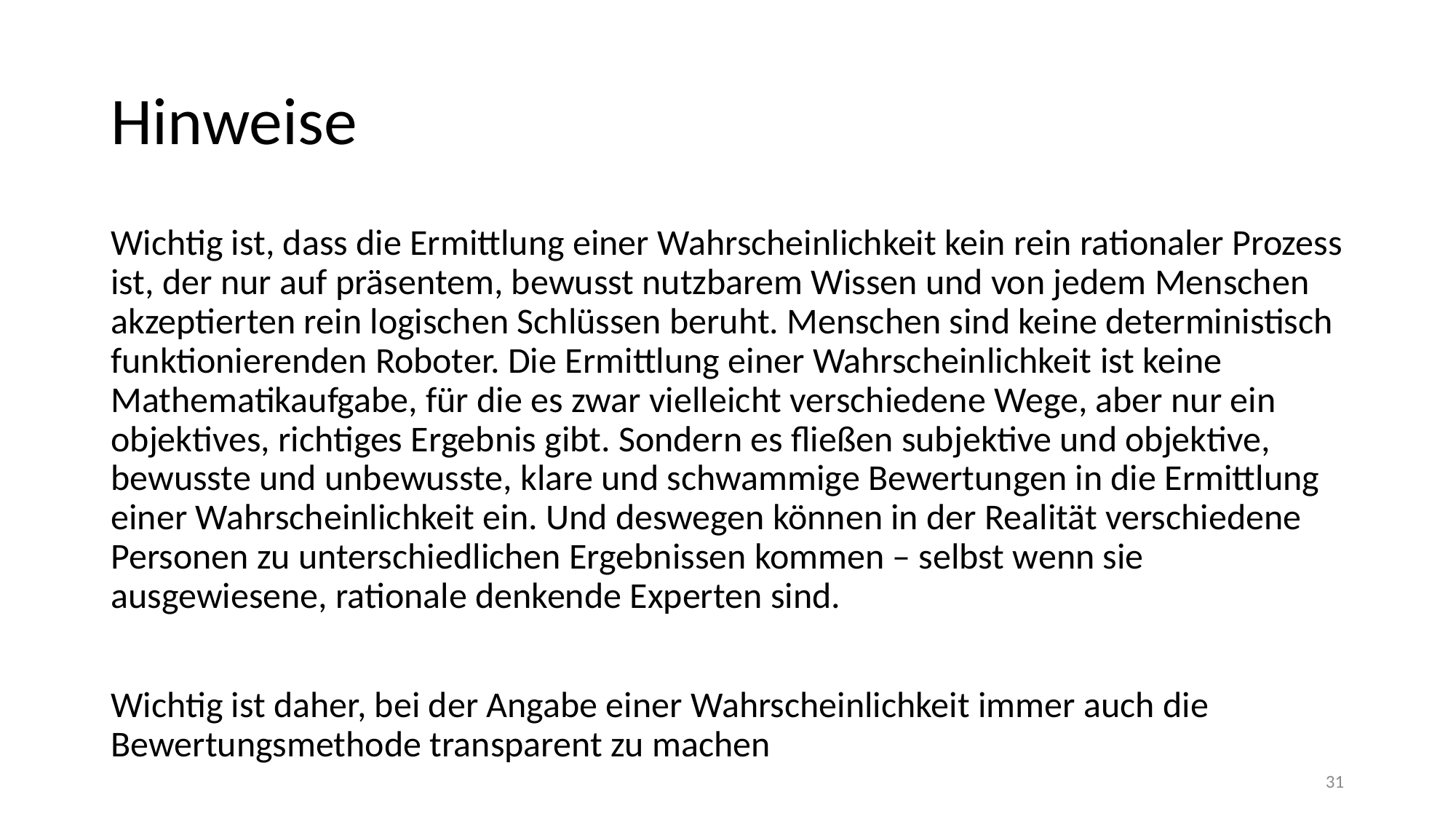

# Hinweise
Wichtig ist, dass die Ermittlung einer Wahrscheinlichkeit kein rein rationaler Prozess ist, der nur auf präsentem, bewusst nutzbarem Wissen und von jedem Menschen akzeptierten rein logischen Schlüssen beruht. Menschen sind keine deterministisch funktionierenden Roboter. Die Ermittlung einer Wahrscheinlichkeit ist keine Mathematikaufgabe, für die es zwar vielleicht verschiedene Wege, aber nur ein objektives, richtiges Ergebnis gibt. Sondern es fließen subjektive und objektive, bewusste und unbewusste, klare und schwammige Bewertungen in die Ermittlung einer Wahrscheinlichkeit ein. Und deswegen können in der Realität verschiedene Personen zu unterschiedlichen Ergebnissen kommen – selbst wenn sie ausgewiesene, rationale denkende Experten sind.

Wichtig ist daher, bei der Angabe einer Wahrscheinlichkeit immer auch die Bewertungsmethode transparent zu machen
31